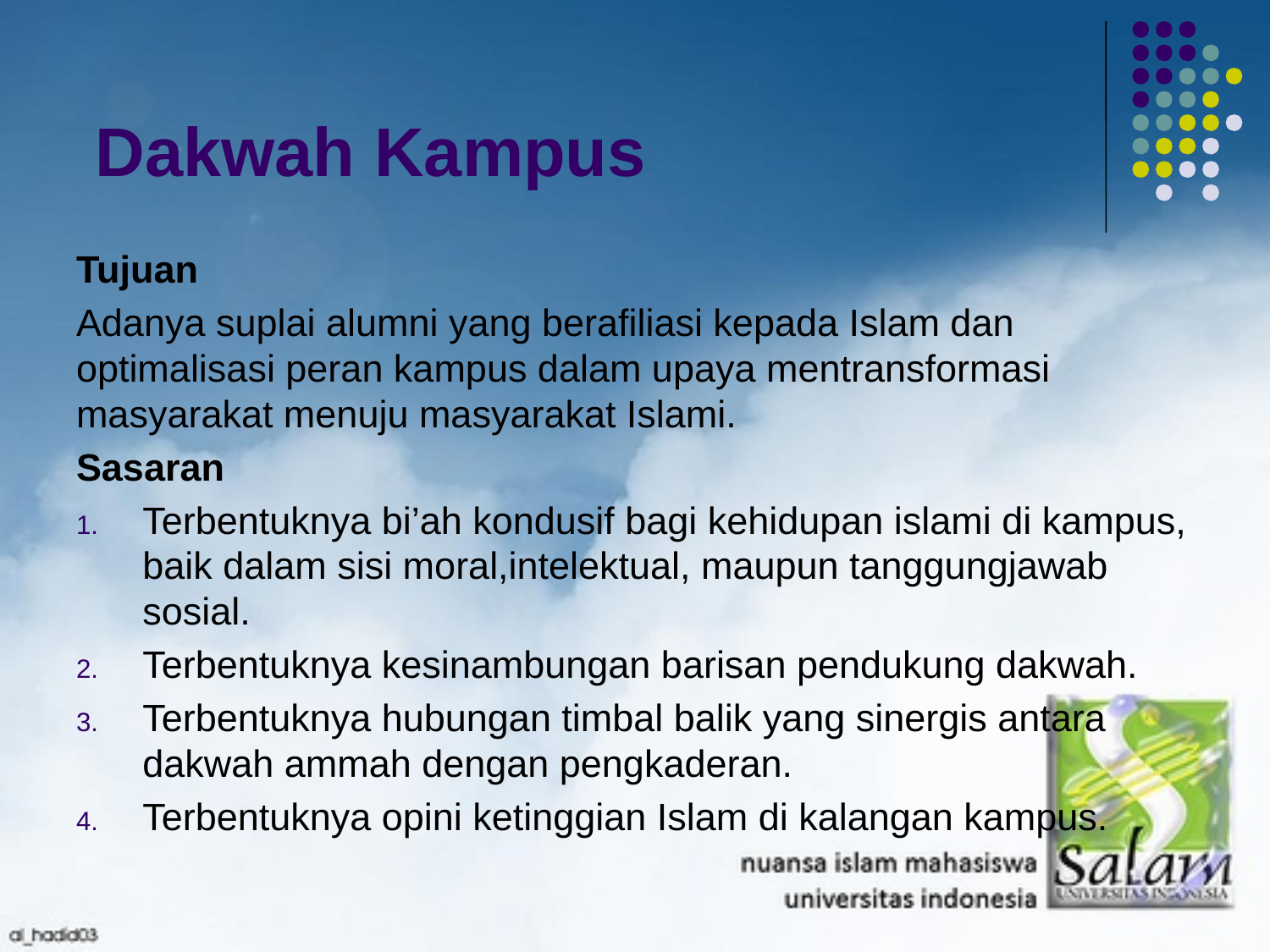

# Dakwah Kampus
Tujuan
Adanya suplai alumni yang berafiliasi kepada Islam dan optimalisasi peran kampus dalam upaya mentransformasi masyarakat menuju masyarakat Islami.
Sasaran
Terbentuknya bi’ah kondusif bagi kehidupan islami di kampus, baik dalam sisi moral,intelektual, maupun tanggungjawab sosial.
Terbentuknya kesinambungan barisan pendukung dakwah.
Terbentuknya hubungan timbal balik yang sinergis antara dakwah ammah dengan pengkaderan.
Terbentuknya opini ketinggian Islam di kalangan kampus.